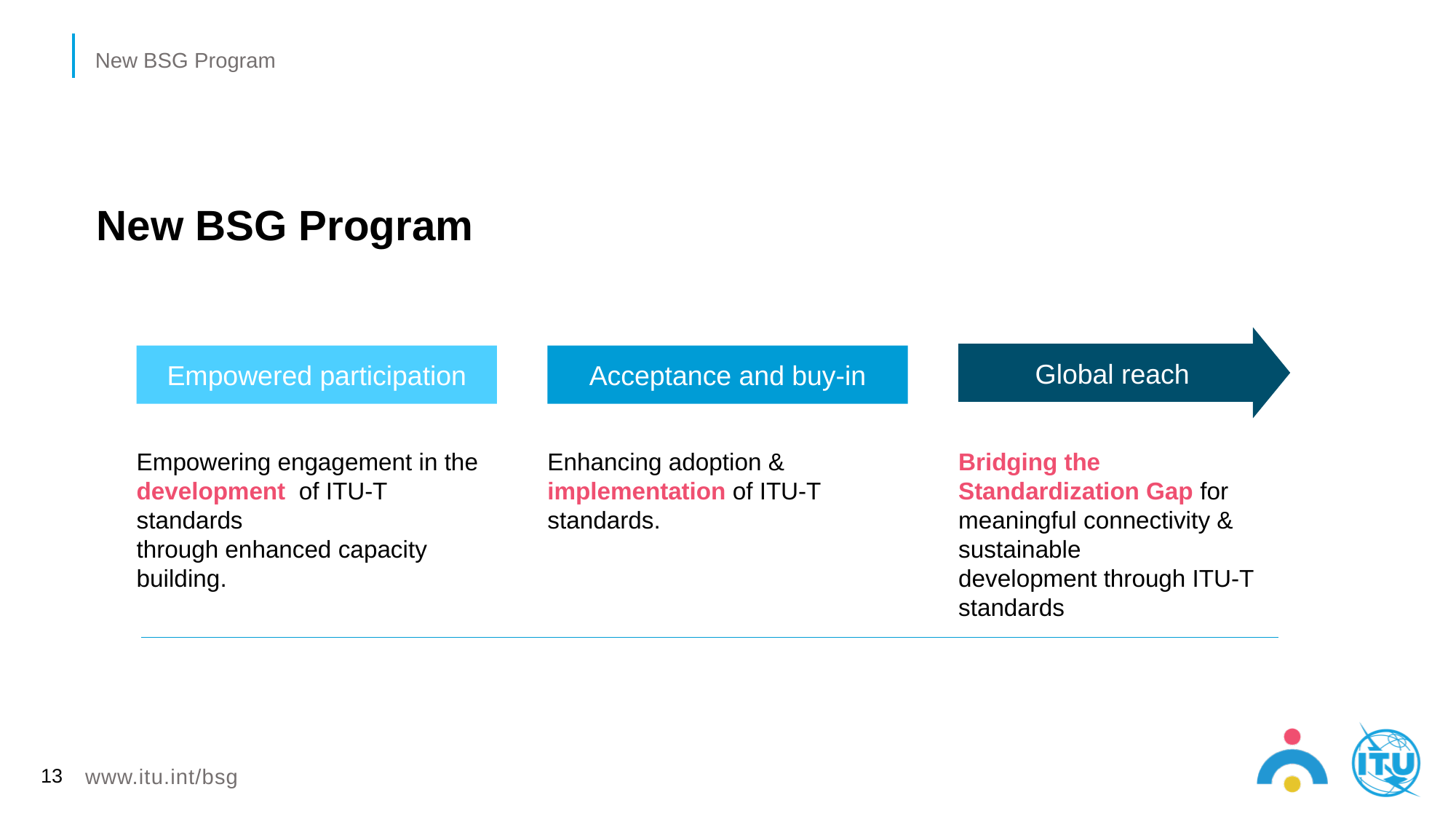

New BSG Program
# New BSG Program
Global reach
Empowered participation
Acceptance and buy-in
Empowering engagement in the development  of ITU-T standards
through enhanced capacity building.
Bridging the Standardization Gap for meaningful connectivity & sustainable development through ITU-T standards
Enhancing adoption & implementation of ITU-T standards.